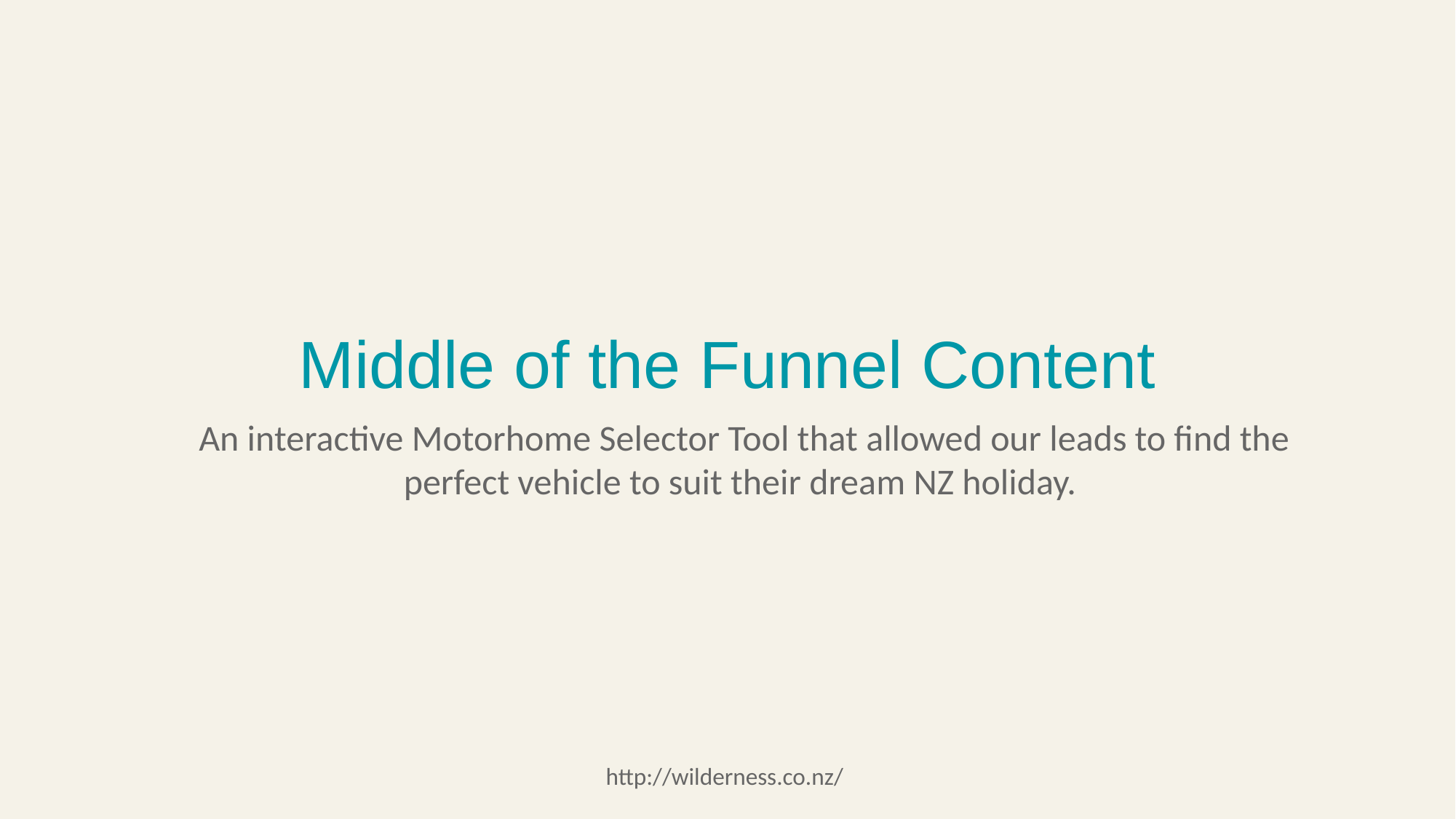

# Middle of the Funnel Content
An interactive Motorhome Selector Tool that allowed our leads to find the perfect vehicle to suit their dream NZ holiday.
http://wilderness.co.nz/